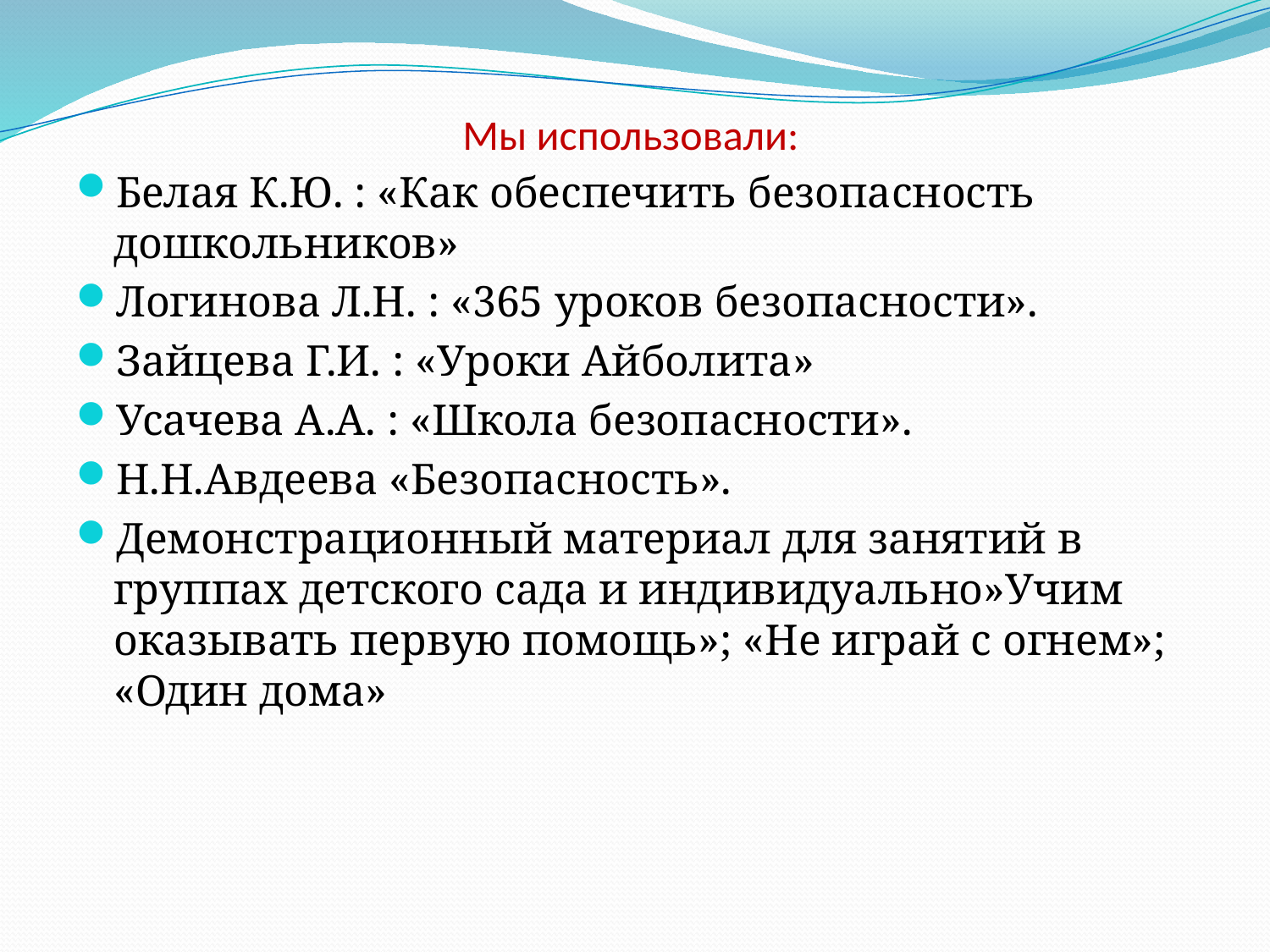

# Мы использовали:
Белая К.Ю. : «Как обеспечить безопасность дошкольников»
Логинова Л.Н. : «365 уроков безопасности».
Зайцева Г.И. : «Уроки Айболита»
Усачева А.А. : «Школа безопасности».
Н.Н.Авдеева «Безопасность».
Демонстрационный материал для занятий в группах детского сада и индивидуально»Учим оказывать первую помощь»; «Не играй с огнем»; «Один дома»